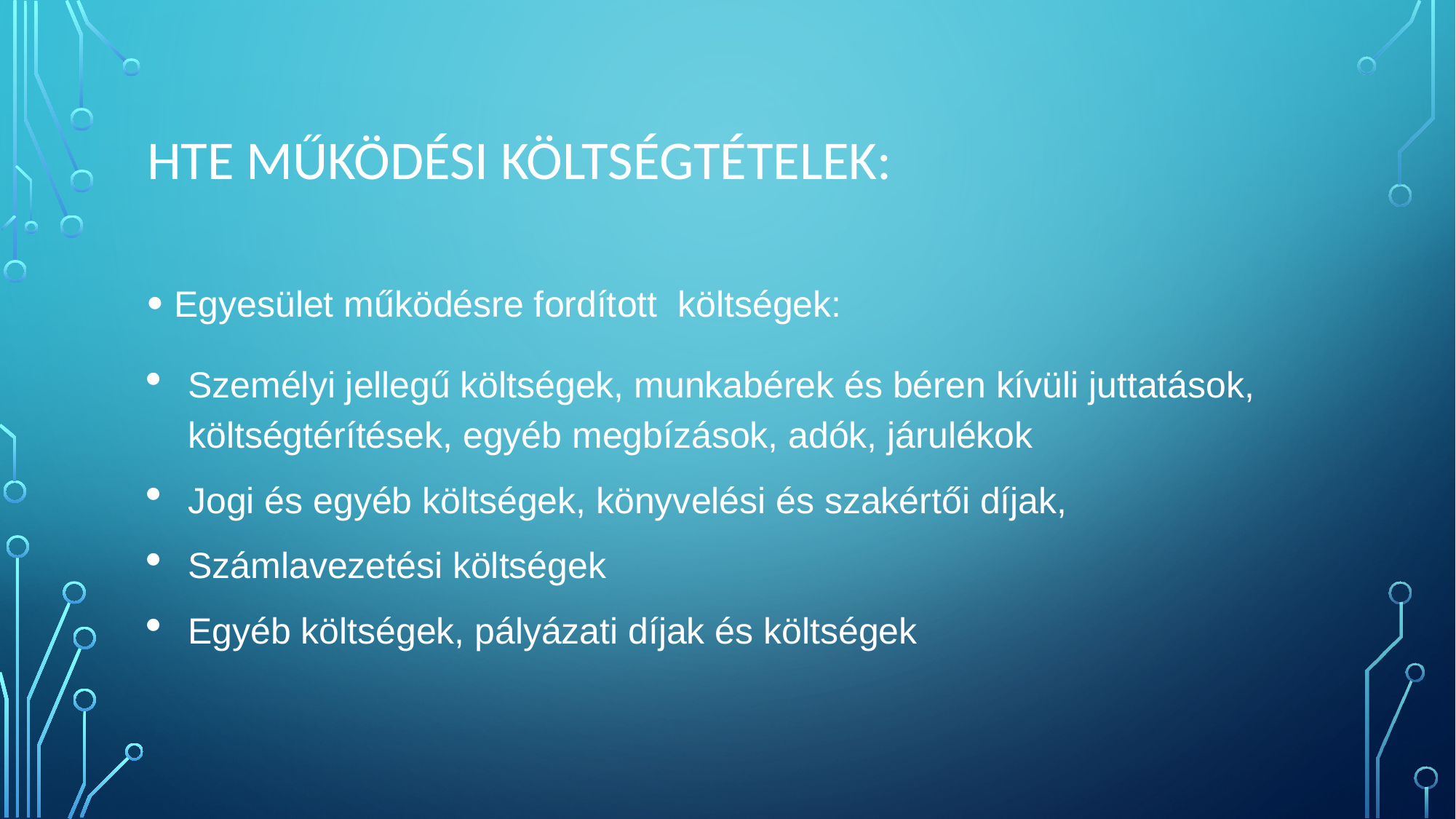

# HTE Működési Költségtételek:
Egyesület működésre fordított  költségek:
Személyi jellegű költségek, munkabérek és béren kívüli juttatások, költségtérítések, egyéb megbízások, adók, járulékok
Jogi és egyéb költségek, könyvelési és szakértői díjak,
Számlavezetési költségek
Egyéb költségek, pályázati díjak és költségek